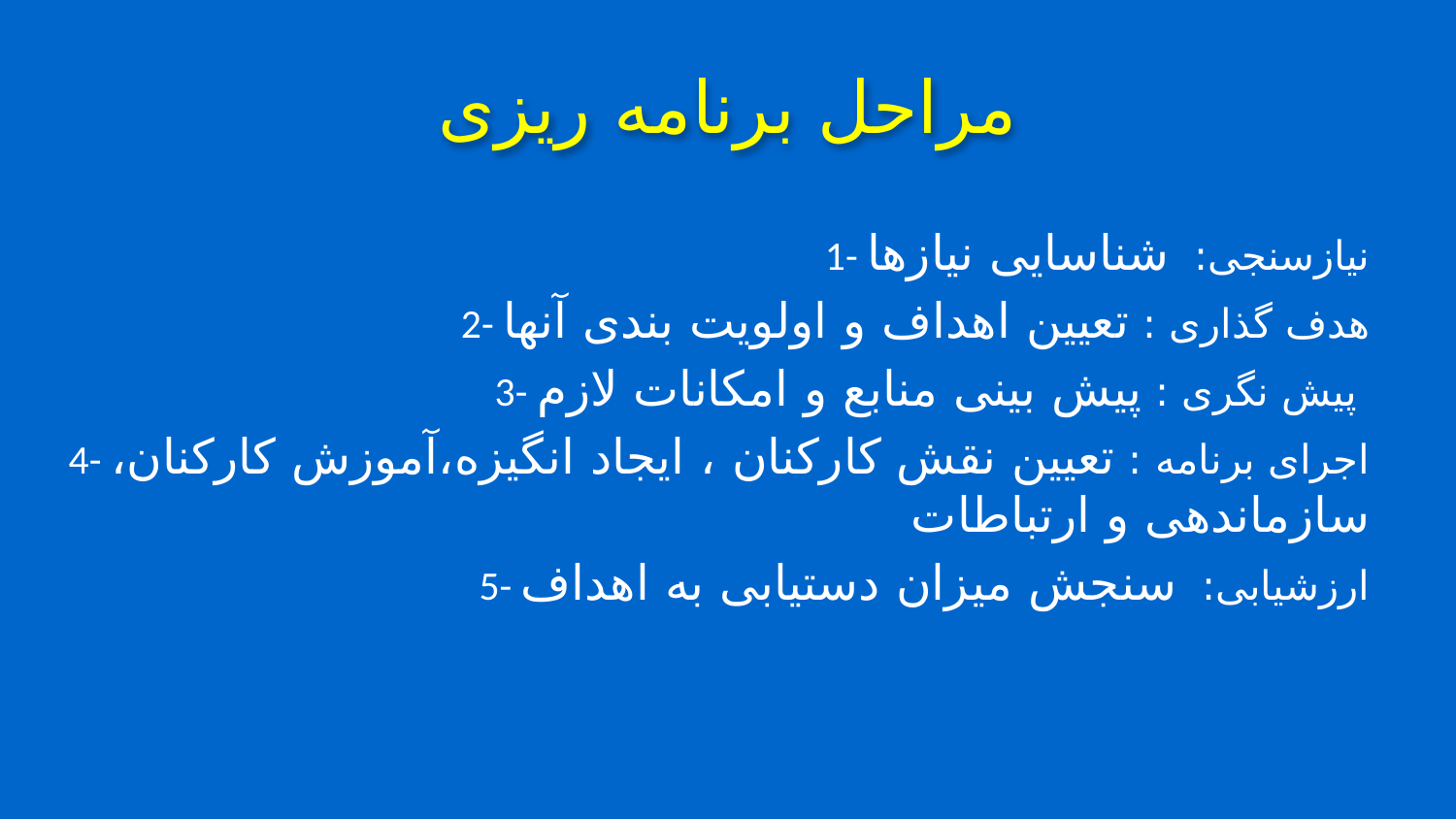

# مراحل برنامه ریزی
1- نیازسنجی:  شناسایی نیازها
2- هدف گذاری : تعیین اهداف و اولویت بندی آنها
3- پیش نگری : پیش بینی منابع و امکانات لازم
4- اجرای برنامه : تعیین نقش کارکنان ، ایجاد انگیزه،آموزش کارکنان، سازماندهی و ارتباطات
5- ارزشیابی:  سنجش میزان دستیابی به اهداف